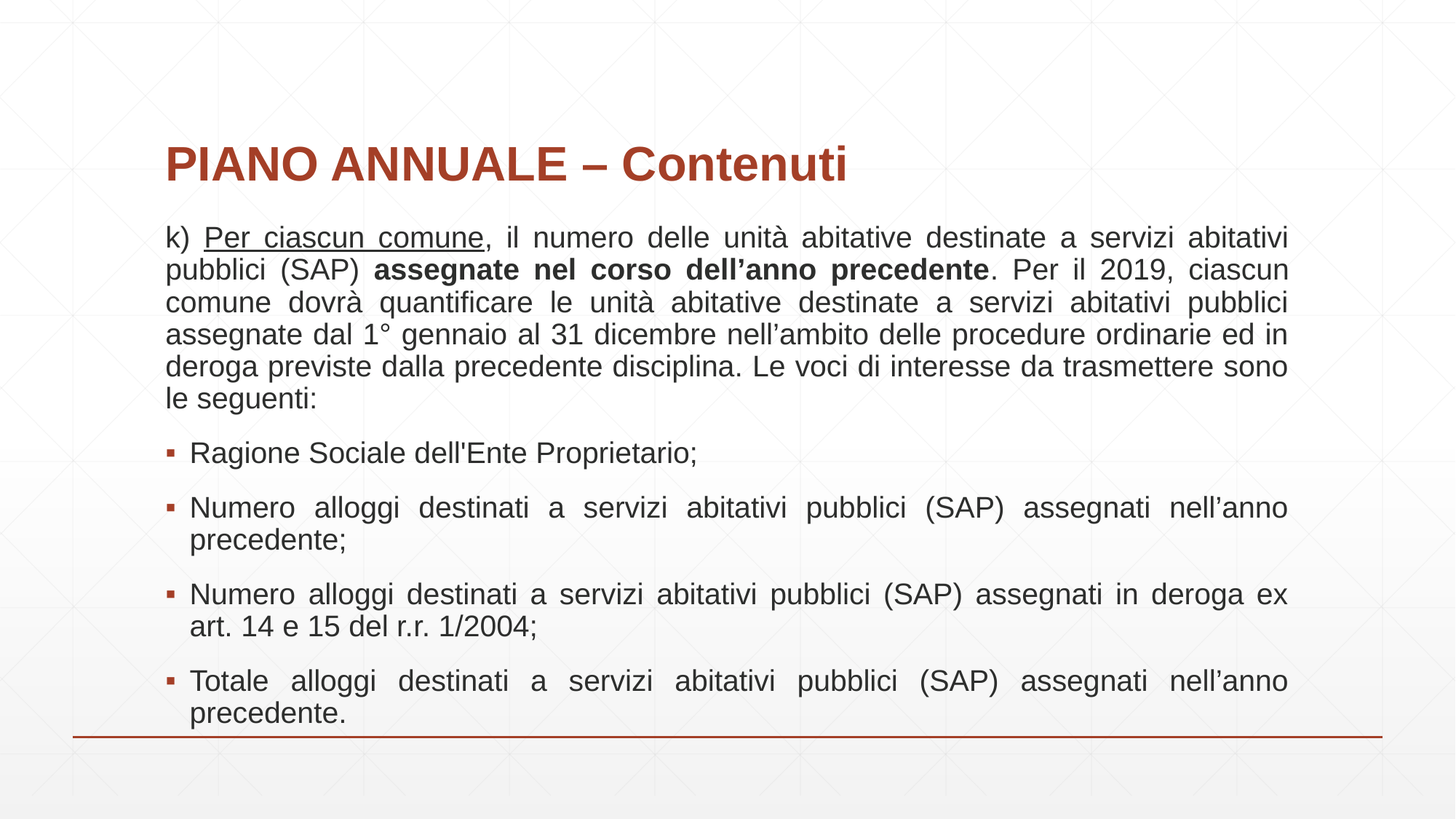

# PIANO ANNUALE – Contenuti
k) Per ciascun comune, il numero delle unità abitative destinate a servizi abitativi pubblici (SAP) assegnate nel corso dell’anno precedente. Per il 2019, ciascun comune dovrà quantificare le unità abitative destinate a servizi abitativi pubblici assegnate dal 1° gennaio al 31 dicembre nell’ambito delle procedure ordinarie ed in deroga previste dalla precedente disciplina. Le voci di interesse da trasmettere sono le seguenti:
Ragione Sociale dell'Ente Proprietario;
Numero alloggi destinati a servizi abitativi pubblici (SAP) assegnati nell’anno precedente;
Numero alloggi destinati a servizi abitativi pubblici (SAP) assegnati in deroga ex art. 14 e 15 del r.r. 1/2004;
Totale alloggi destinati a servizi abitativi pubblici (SAP) assegnati nell’anno precedente.